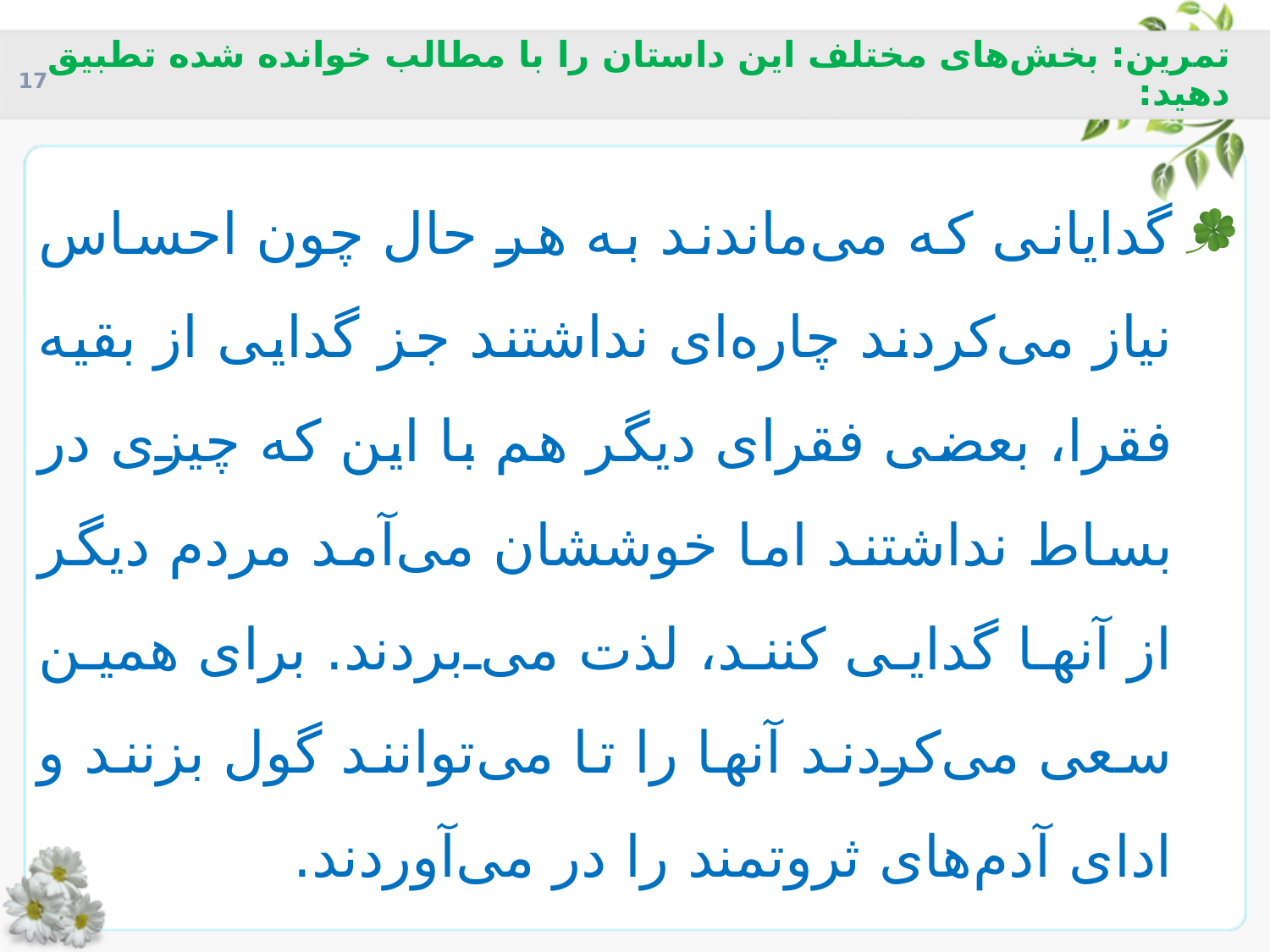

# تمرین: بخش‌های مختلف این داستان را با مطالب خوانده شده تطبیق دهید:
گدایانی که می‌ماندند به هر حال چون احساس نیاز می‌کردند چاره‌ای نداشتند جز گدایی از بقیه فقرا، بعضی فقرای دیگر هم با این که چیزی در بساط نداشتند اما خوششان می‌آمد مردم دیگر از آنها گدایی کنند، لذت می‌بردند. برای همین سعی می‌کردند آنها را تا می‌توانند گول بزنند و ادای آدم‌های ثروتمند را در می‌آوردند.